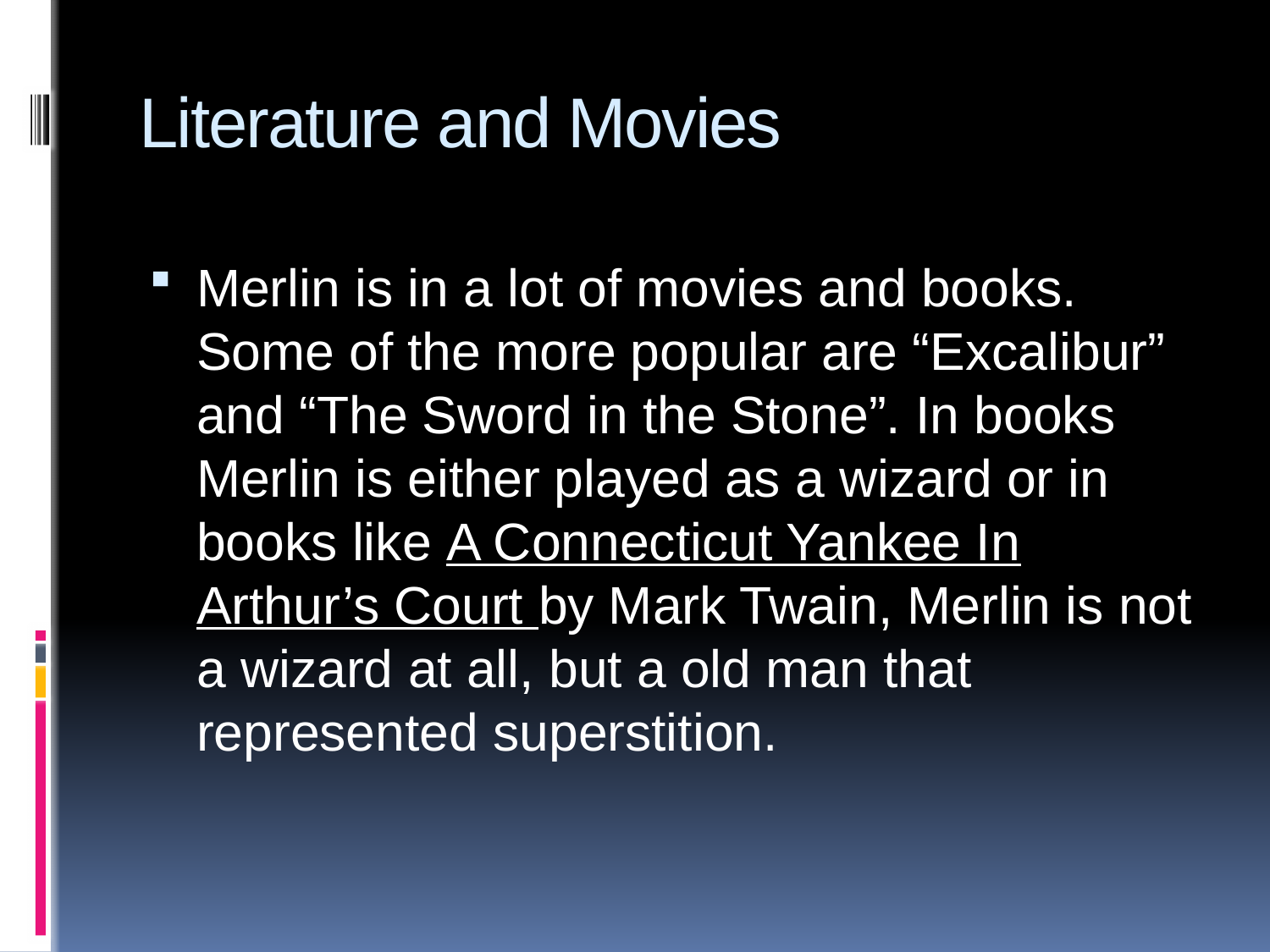

# Literature and Movies
Merlin is in a lot of movies and books. Some of the more popular are “Excalibur” and “The Sword in the Stone”. In books Merlin is either played as a wizard or in books like A Connecticut Yankee In Arthur’s Court by Mark Twain, Merlin is not a wizard at all, but a old man that represented superstition.